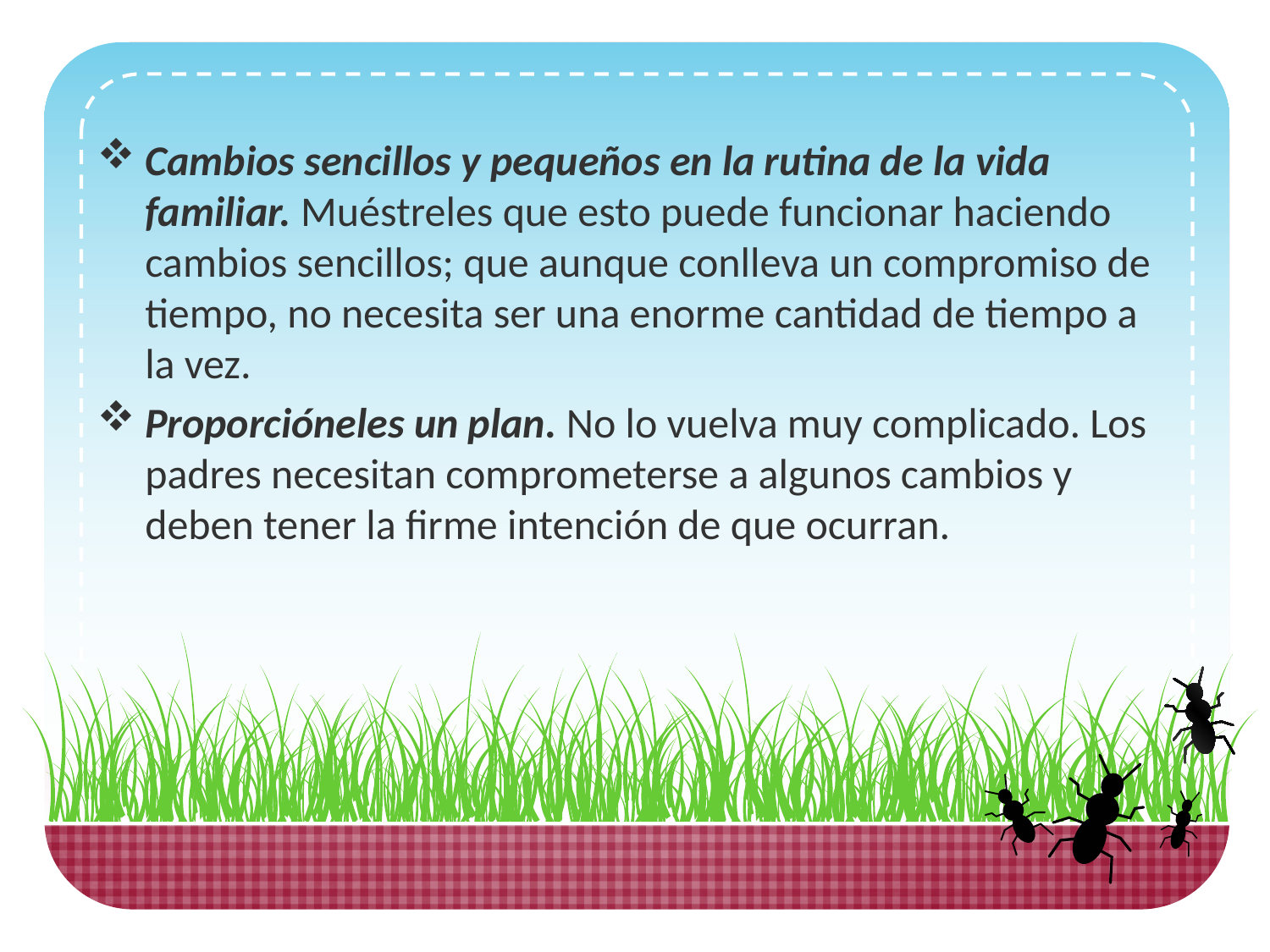

Cambios sencillos y pequeños en la rutina de la vida familiar. Muéstreles que esto puede funcionar haciendo cambios sencillos; que aunque conlleva un compromiso de tiempo, no necesita ser una enorme cantidad de tiempo a la vez.
Proporcióneles un plan. No lo vuelva muy complicado. Los padres necesitan comprometerse a algunos cambios y deben tener la firme intención de que ocurran.